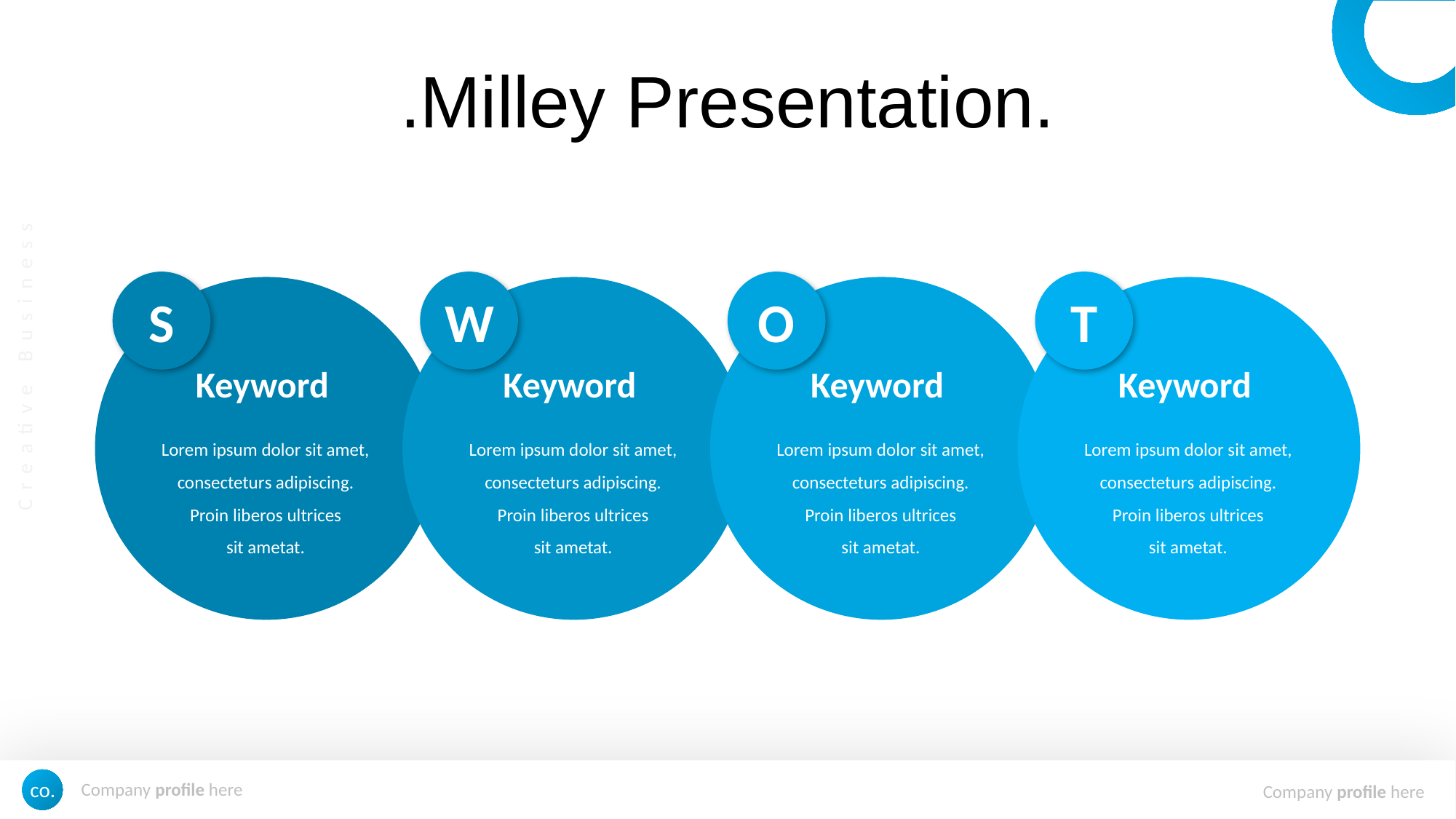

.Milley Presentation.
S
W
O
T

Keyword
Keyword
Keyword
Keyword
Lorem ipsum dolor sit amet, consecteturs adipiscing. Proin liberos ultrices
sit ametat.
Lorem ipsum dolor sit amet, consecteturs adipiscing. Proin liberos ultrices
sit ametat.
Lorem ipsum dolor sit amet, consecteturs adipiscing. Proin liberos ultrices
sit ametat.
Lorem ipsum dolor sit amet, consecteturs adipiscing. Proin liberos ultrices
sit ametat.